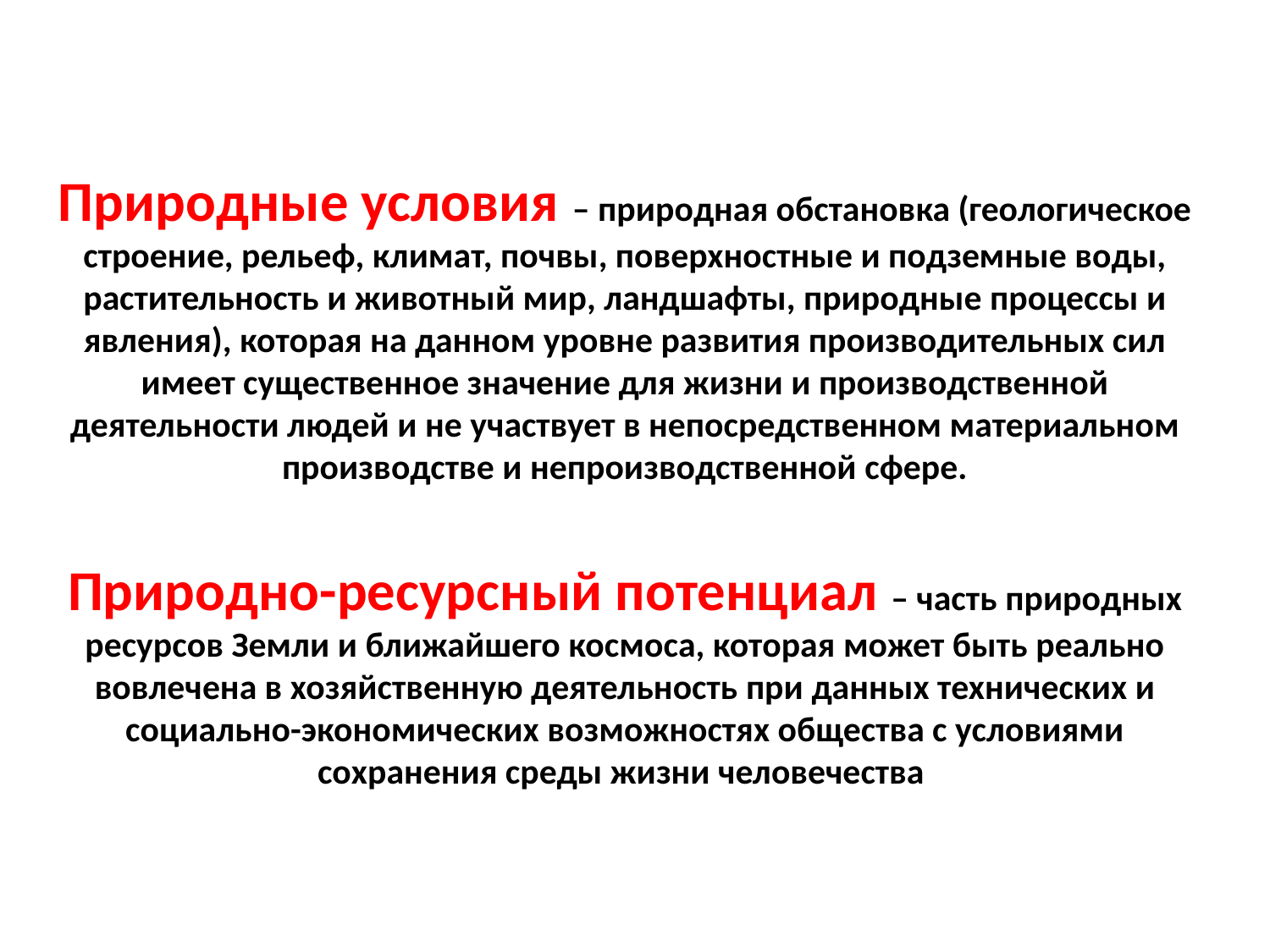

Природные условия – природная обстановка (геологическое строение, рельеф, климат, почвы, поверхностные и подземные воды, растительность и животный мир, ландшафты, природные процессы и явления), которая на данном уровне развития производительных сил имеет существенное значение для жизни и производственной деятельности людей и не участвует в непосредственном материальном производстве и непроизводственной сфере.

Природно-ресурсный потенциал – часть природных ресурсов Земли и ближайшего космоса, которая может быть реально вовлечена в хозяйственную деятельность при данных технических и социально-экономических возможностях общества с условиями сохранения среды жизни человечества